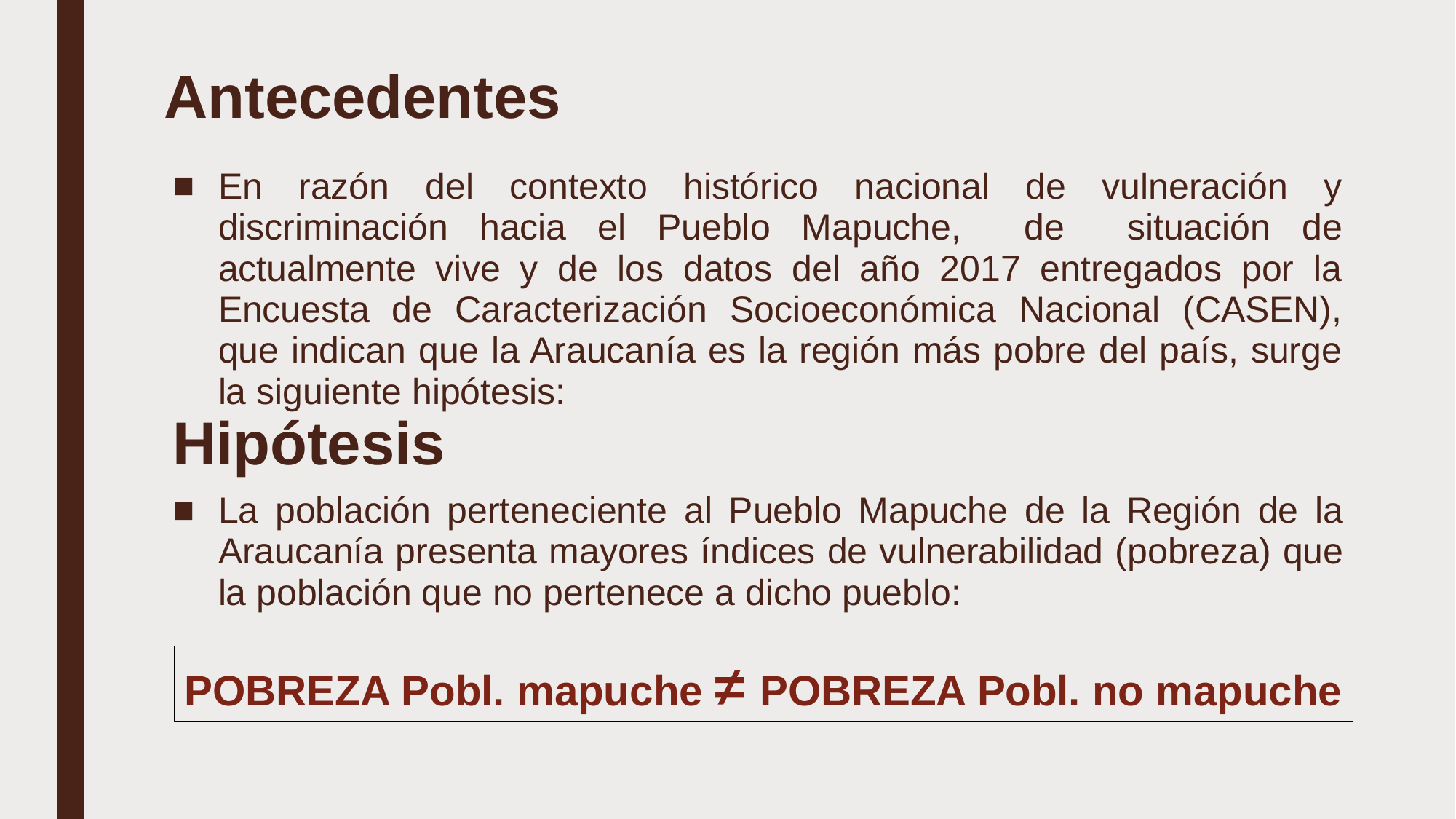

# Antecedentes
En razón del contexto histórico nacional de vulneración y discriminación hacia el Pueblo Mapuche,  de  situación de actualmente vive y de los datos del año 2017 entregados por la Encuesta de Caracterización Socioeconómica Nacional (CASEN), que indican que la Araucanía es la región más pobre del país, surge la siguiente hipótesis:
Hipótesis
La población perteneciente al Pueblo Mapuche de la Región de la Araucanía presenta mayores índices de vulnerabilidad (pobreza) que la población que no pertenece a dicho pueblo:
POBREZA Pobl. mapuche ≠ POBREZA Pobl. no mapuche